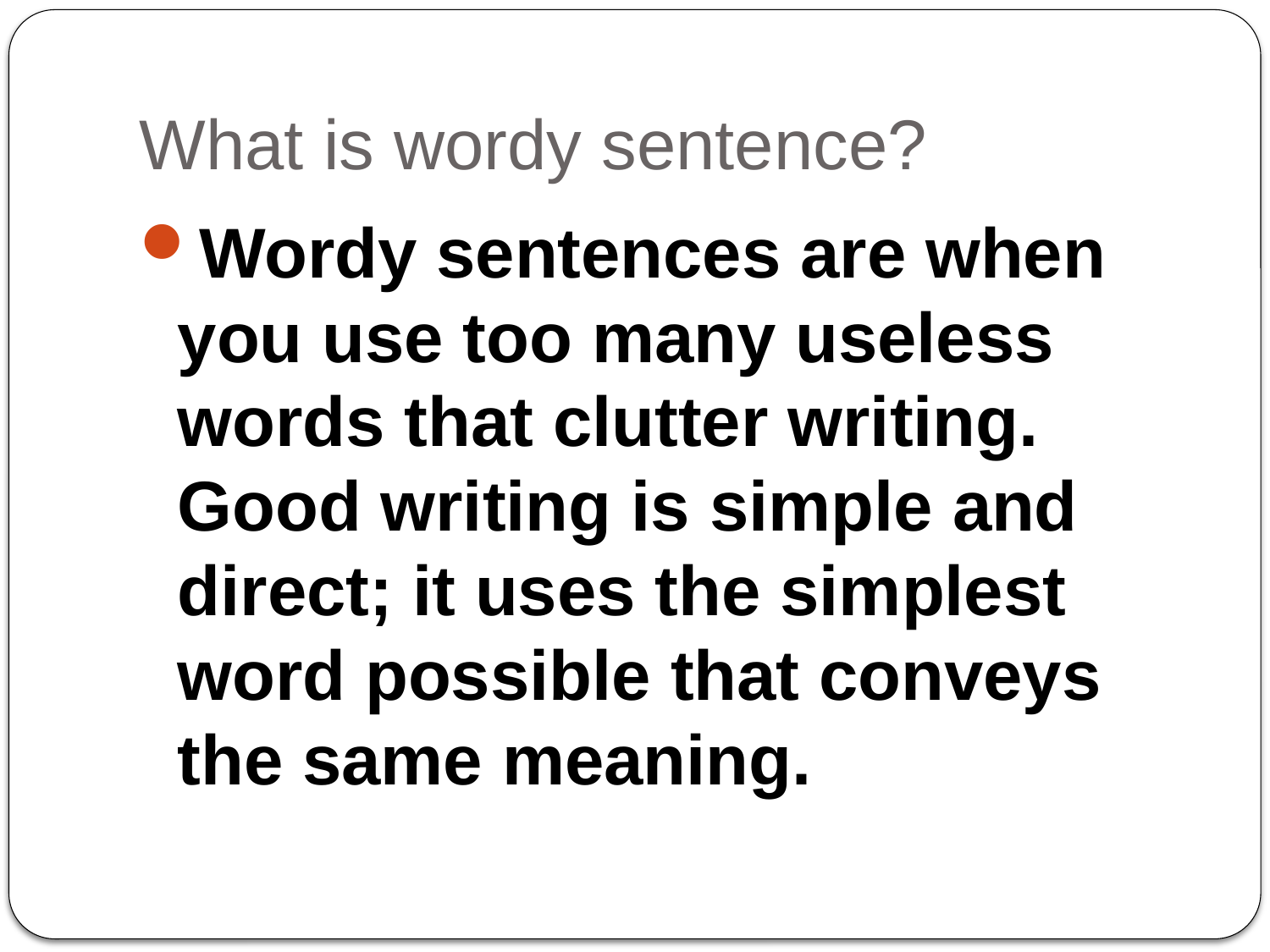

# What is wordy sentence?
Wordy sentences are when you use too many useless words that clutter writing. Good writing is simple and direct; it uses the simplest word possible that conveys the same meaning.